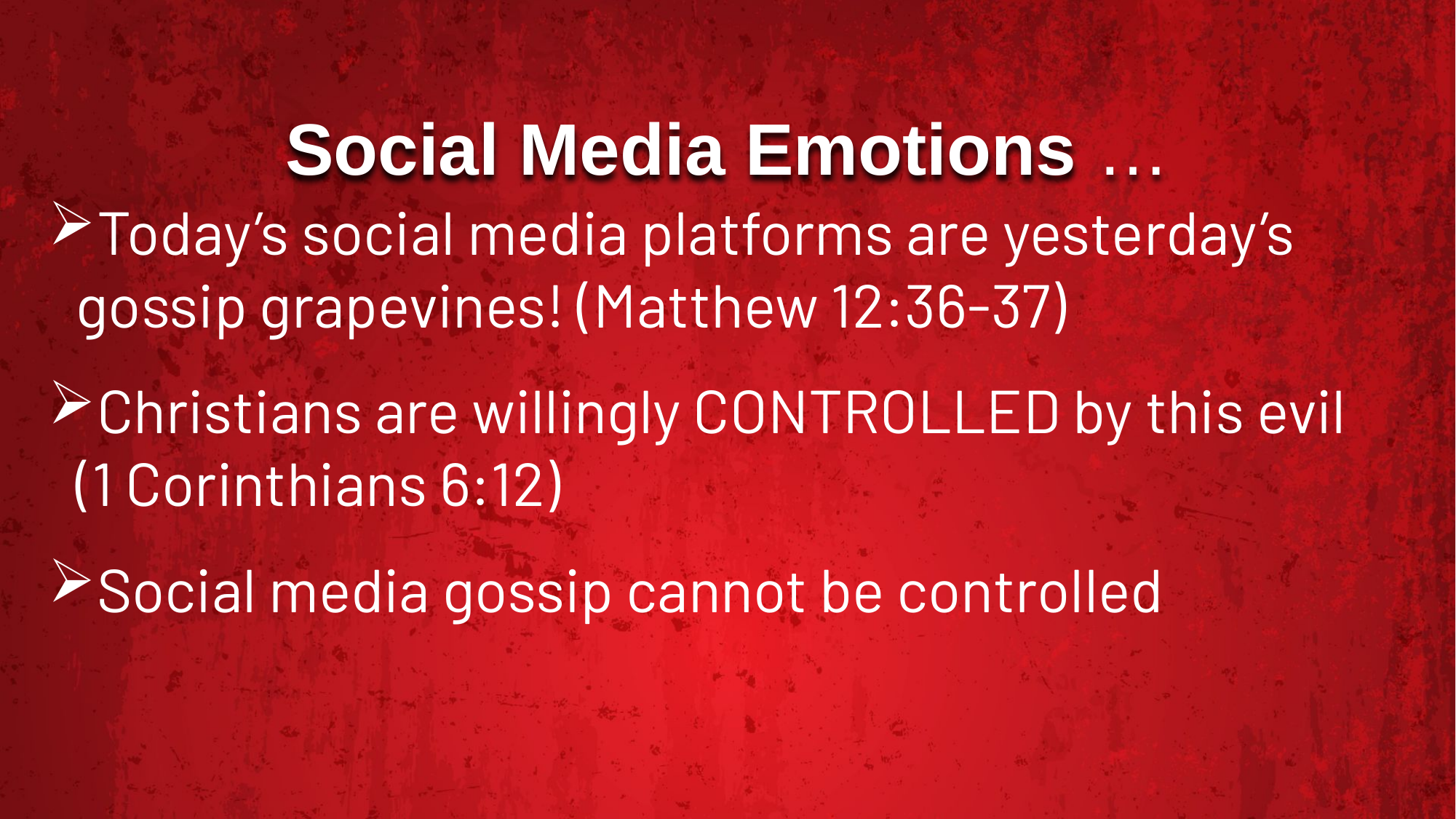

# Social Media Emotions …
Today’s social media platforms are yesterday’s gossip grapevines! (Matthew 12:36-37)
Christians are willingly CONTROLLED by this evil
(1 Corinthians 6:12)
Social media gossip cannot be controlled